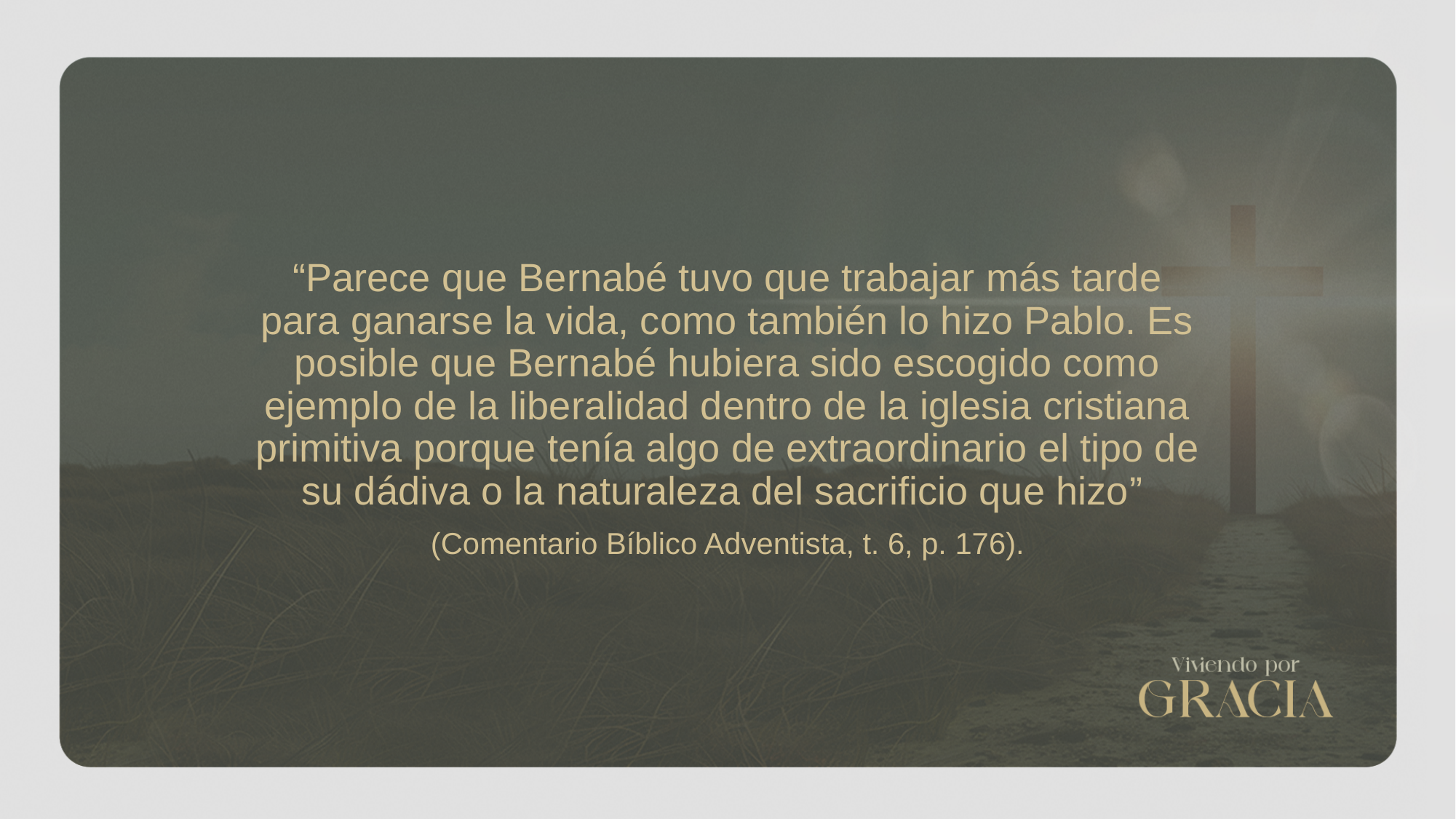

“Parece que Bernabé tuvo que trabajar más tarde para ganarse la vida, como también lo hizo Pablo. Es posible que Bernabé hubiera sido escogido como ejemplo de la liberalidad dentro de la iglesia cristiana primitiva porque tenía algo de extraordinario el tipo de su dádiva o la naturaleza del sacrificio que hizo”
(Comentario Bíblico Adventista, t. 6, p. 176).